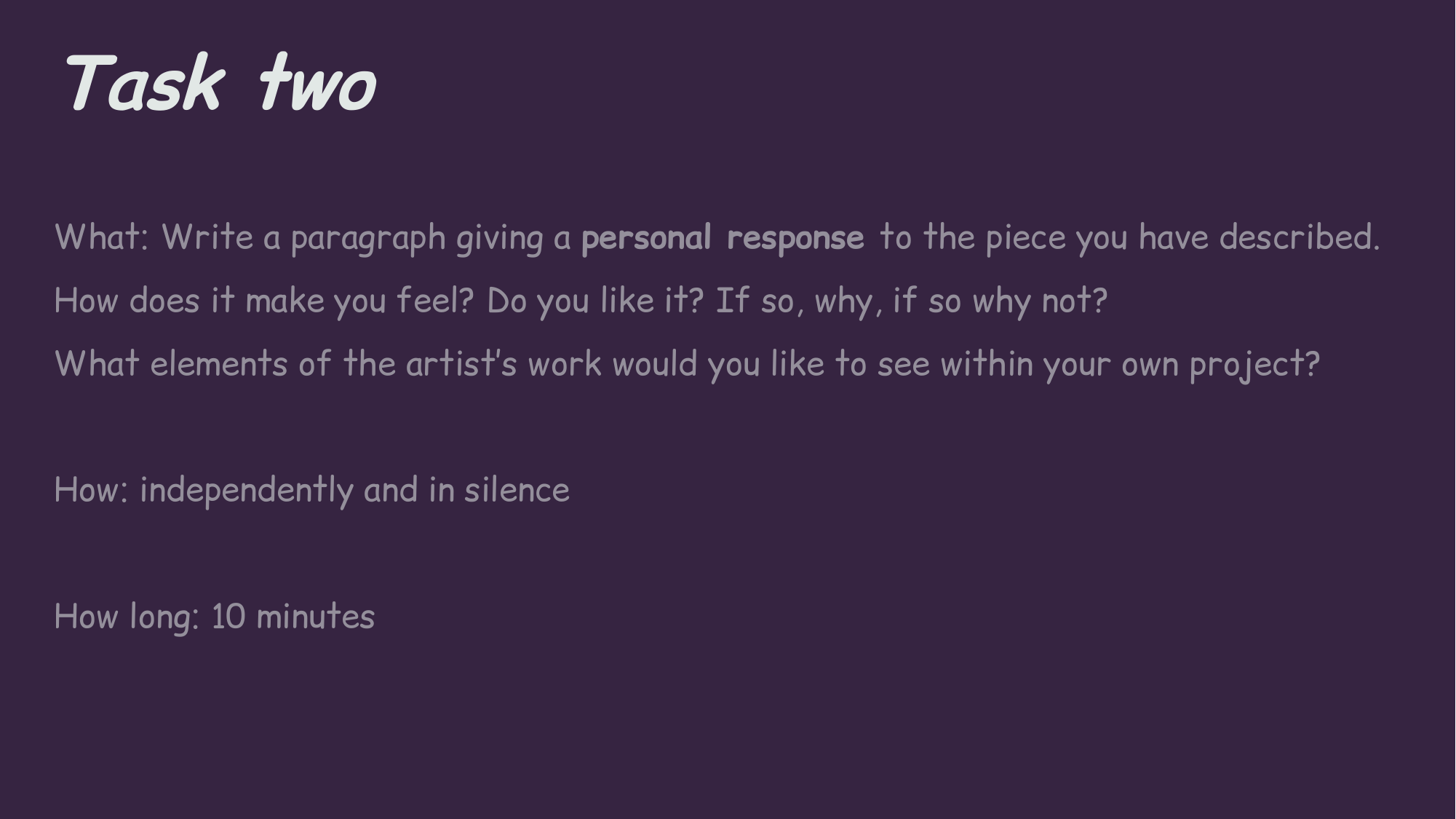

# Task two
What: Write a paragraph giving a personal response to the piece you have described.
How does it make you feel? Do you like it? If so, why, if so why not?
What elements of the artist’s work would you like to see within your own project?

How: independently and in silence

How long: 10 minutes